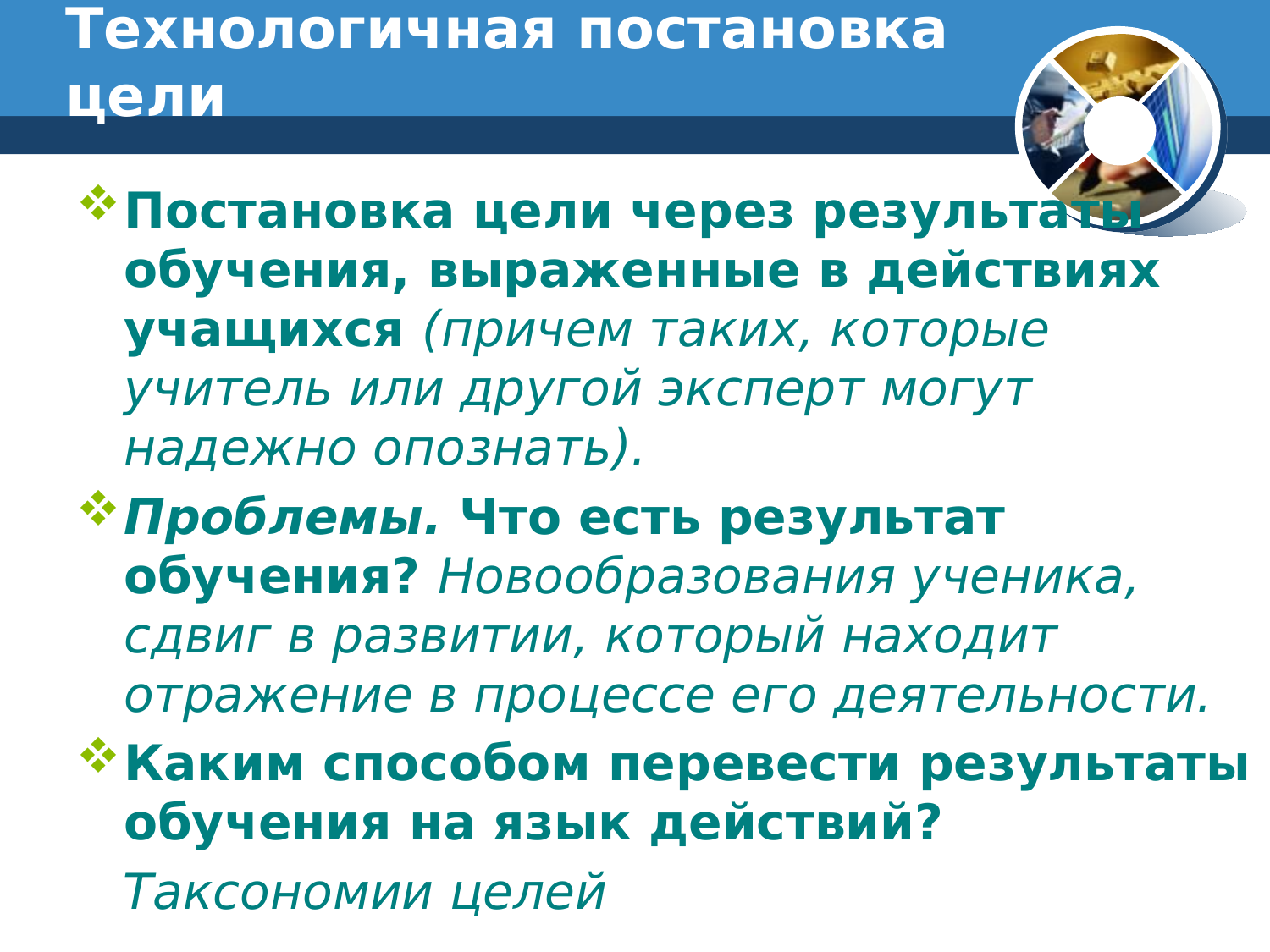

# Технологичная постановка цели
Постановка цели через результаты обучения, выраженные в действиях учащихся (причем таких, которые учитель или другой эксперт могут надежно опознать).
Проблемы. Что есть результат обучения? Новообразования ученика, сдвиг в развитии, который находит отражение в процессе его деятельности.
Каким способом перевести результаты обучения на язык действий?
   Таксономии целей